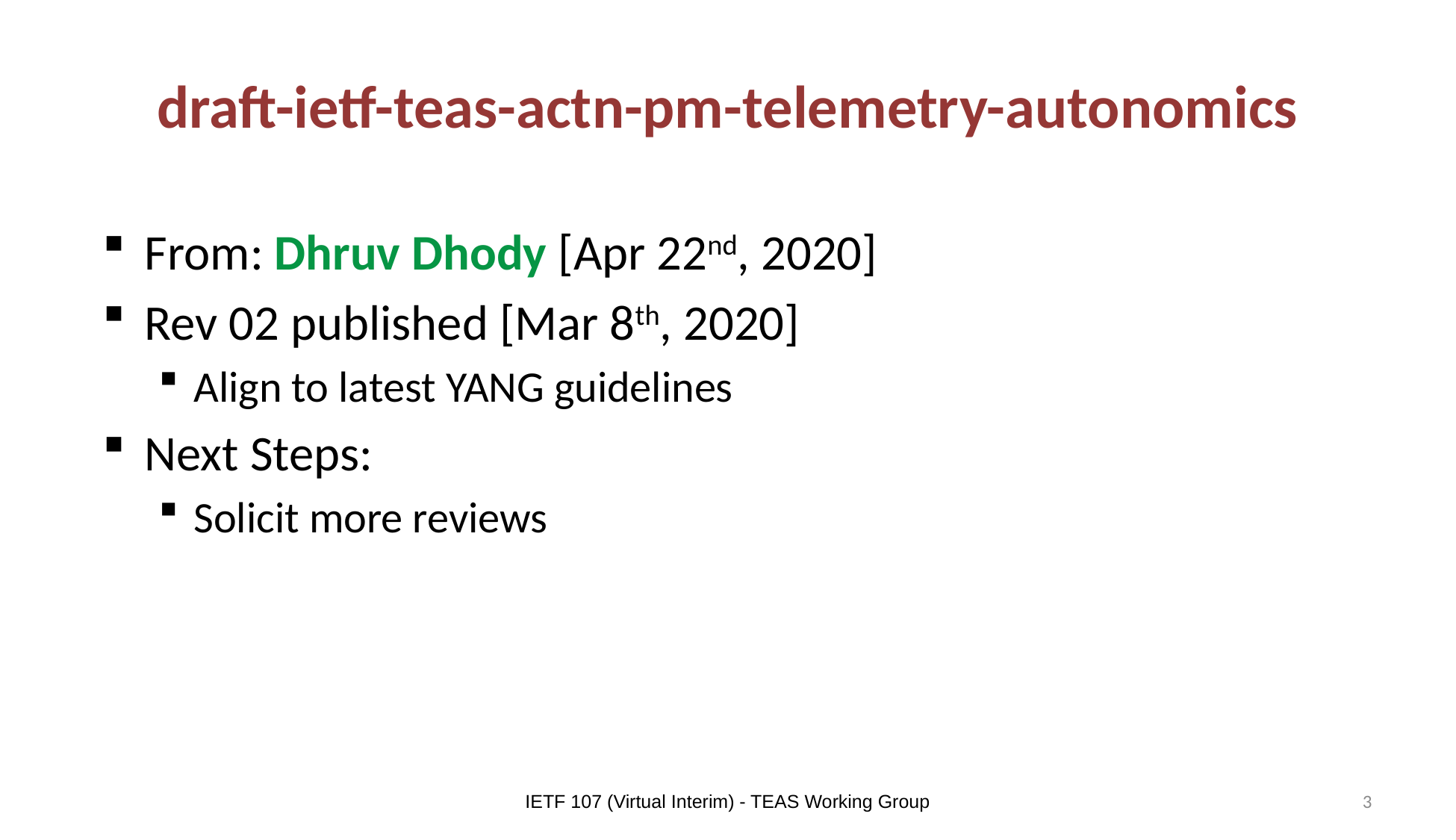

# draft-ietf-teas-actn-pm-telemetry-autonomics

From: Dhruv Dhody [Apr 22nd, 2020]
Rev 02 published [Mar 8th, 2020]
Align to latest YANG guidelines
Next Steps:
Solicit more reviews

IETF 107 (Virtual Interim) - TEAS Working Group
3